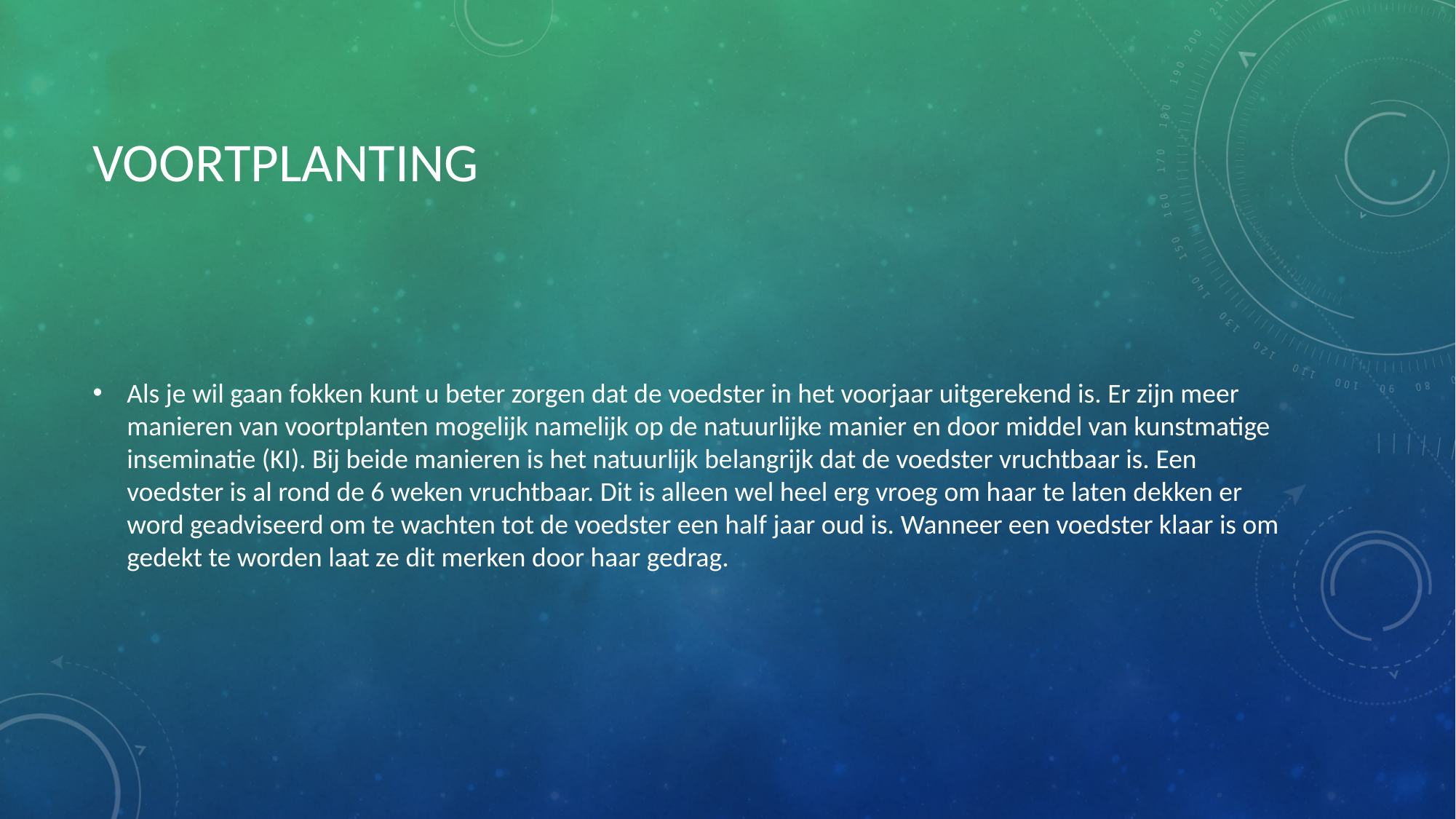

# voortplanting
Als je wil gaan fokken kunt u beter zorgen dat de voedster in het voorjaar uitgerekend is. Er zijn meer manieren van voortplanten mogelijk namelijk op de natuurlijke manier en door middel van kunstmatige inseminatie (KI). Bij beide manieren is het natuurlijk belangrijk dat de voedster vruchtbaar is. Een voedster is al rond de 6 weken vruchtbaar. Dit is alleen wel heel erg vroeg om haar te laten dekken er word geadviseerd om te wachten tot de voedster een half jaar oud is. Wanneer een voedster klaar is om gedekt te worden laat ze dit merken door haar gedrag.